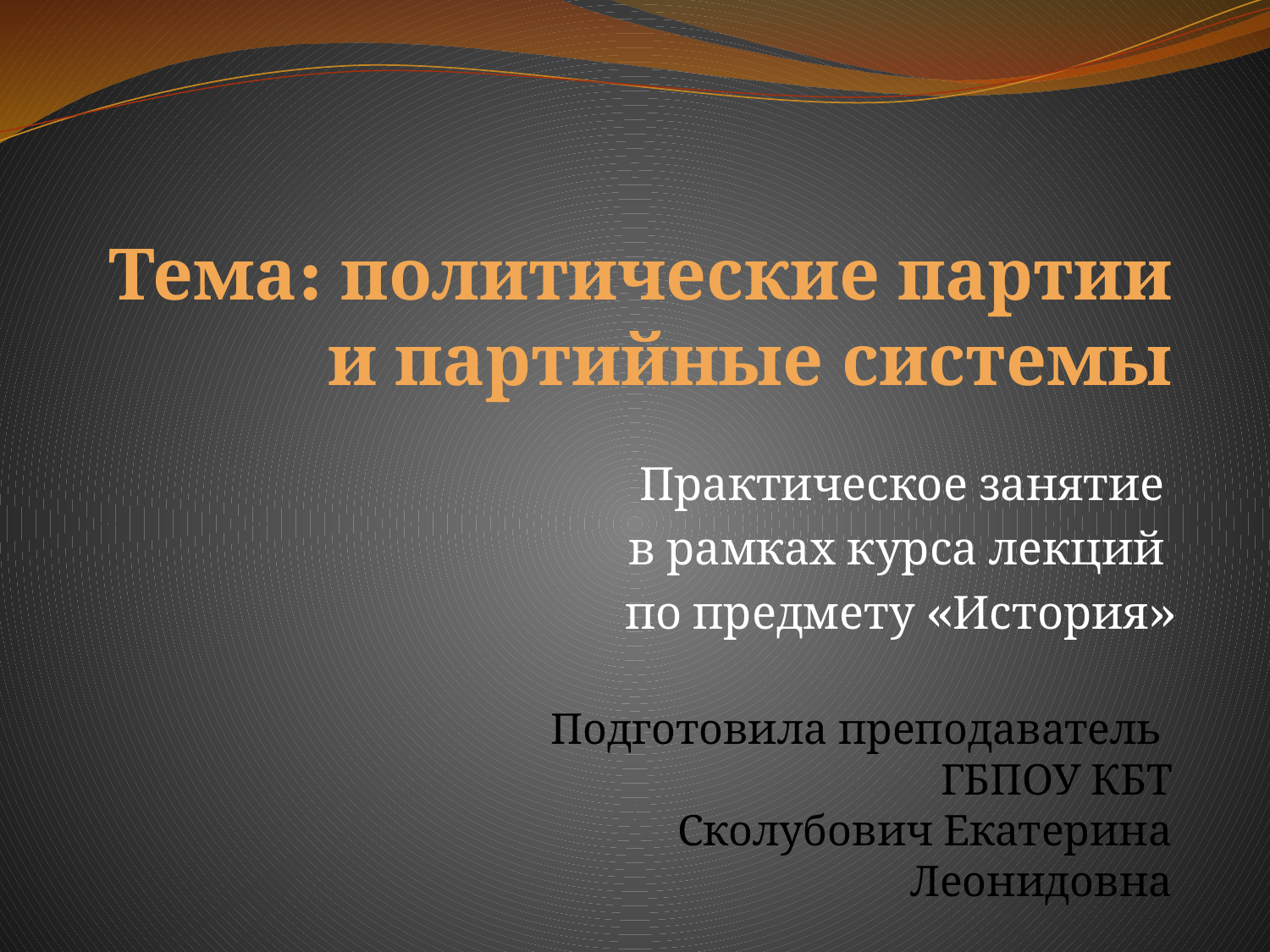

# Тема: политические партии и партийные системы
Практическое занятие
в рамках курса лекций
по предмету «История»
Подготовила преподаватель
ГБПОУ КБТ
Сколубович Екатерина Леонидовна